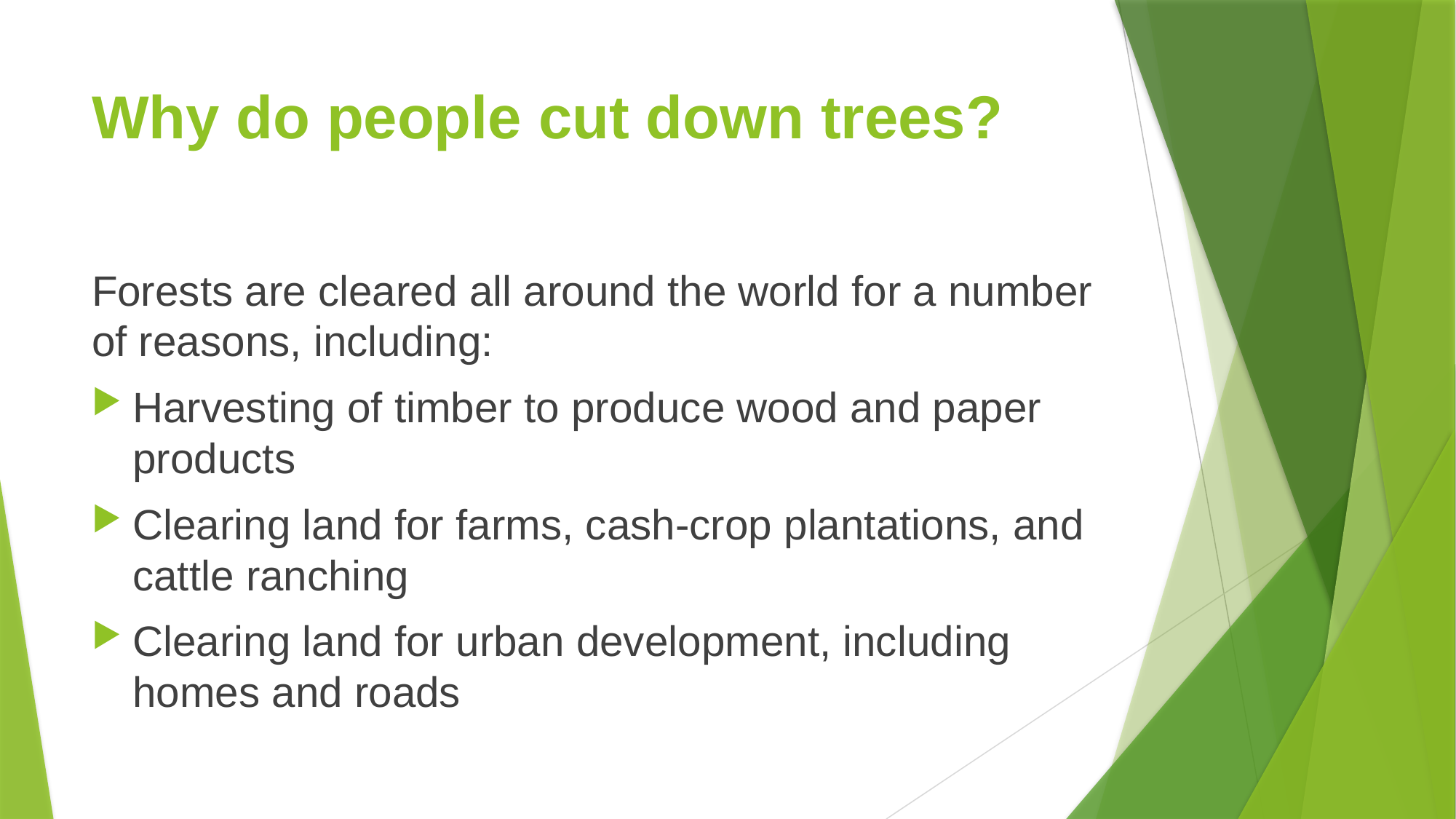

# Why do people cut down trees?
Forests are cleared all around the world for a number of reasons, including:
Harvesting of timber to produce wood and paper products
Clearing land for farms, cash-crop plantations, and cattle ranching
Clearing land for urban development, including homes and roads